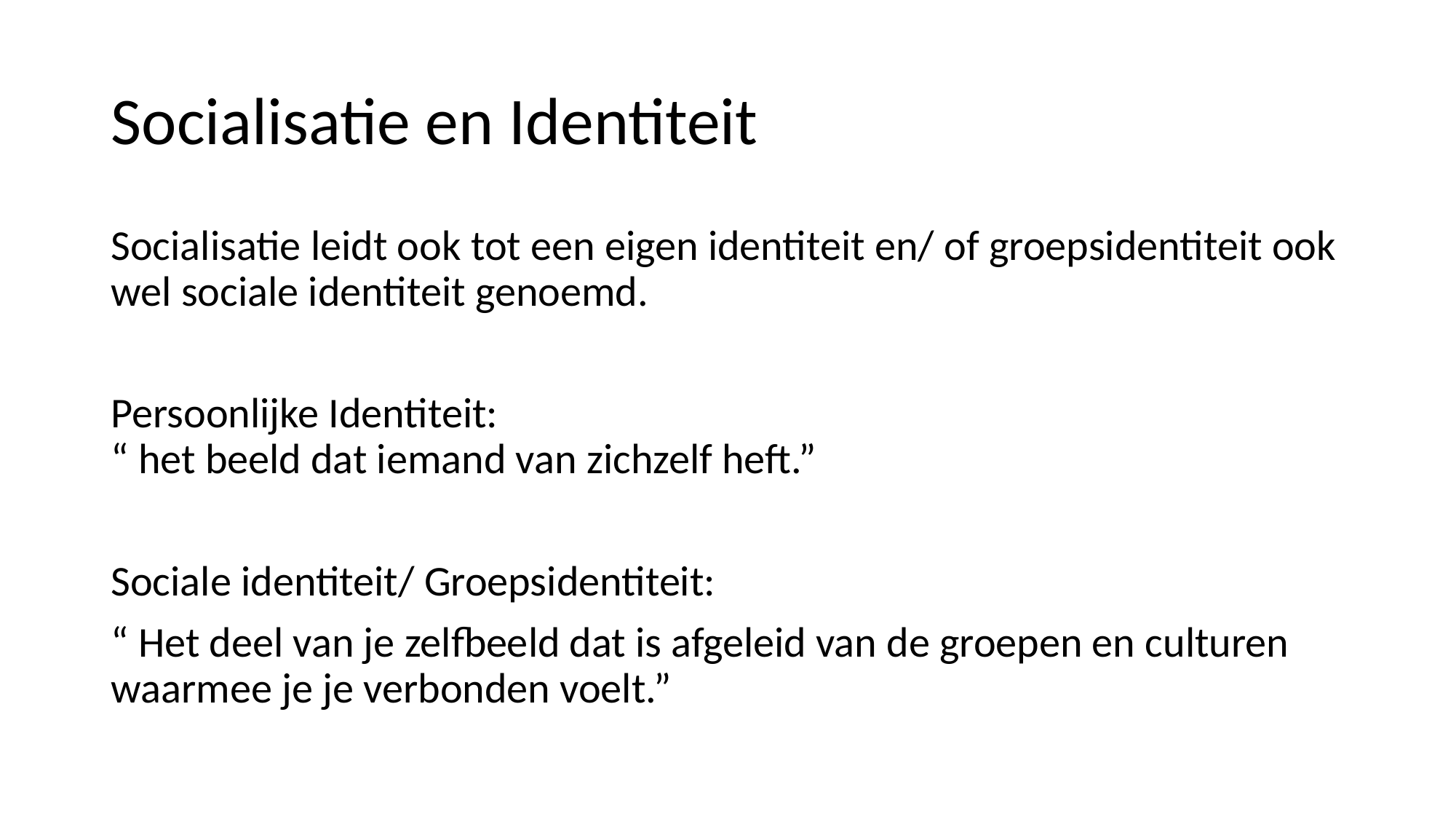

# Socialisatie en Identiteit
Socialisatie leidt ook tot een eigen identiteit en/ of groepsidentiteit ook wel sociale identiteit genoemd.

Persoonlijke Identiteit:
“ het beeld dat iemand van zichzelf heft.”

Sociale identiteit/ Groepsidentiteit:
“ Het deel van je zelfbeeld dat is afgeleid van de groepen en culturen waarmee je je verbonden voelt.”